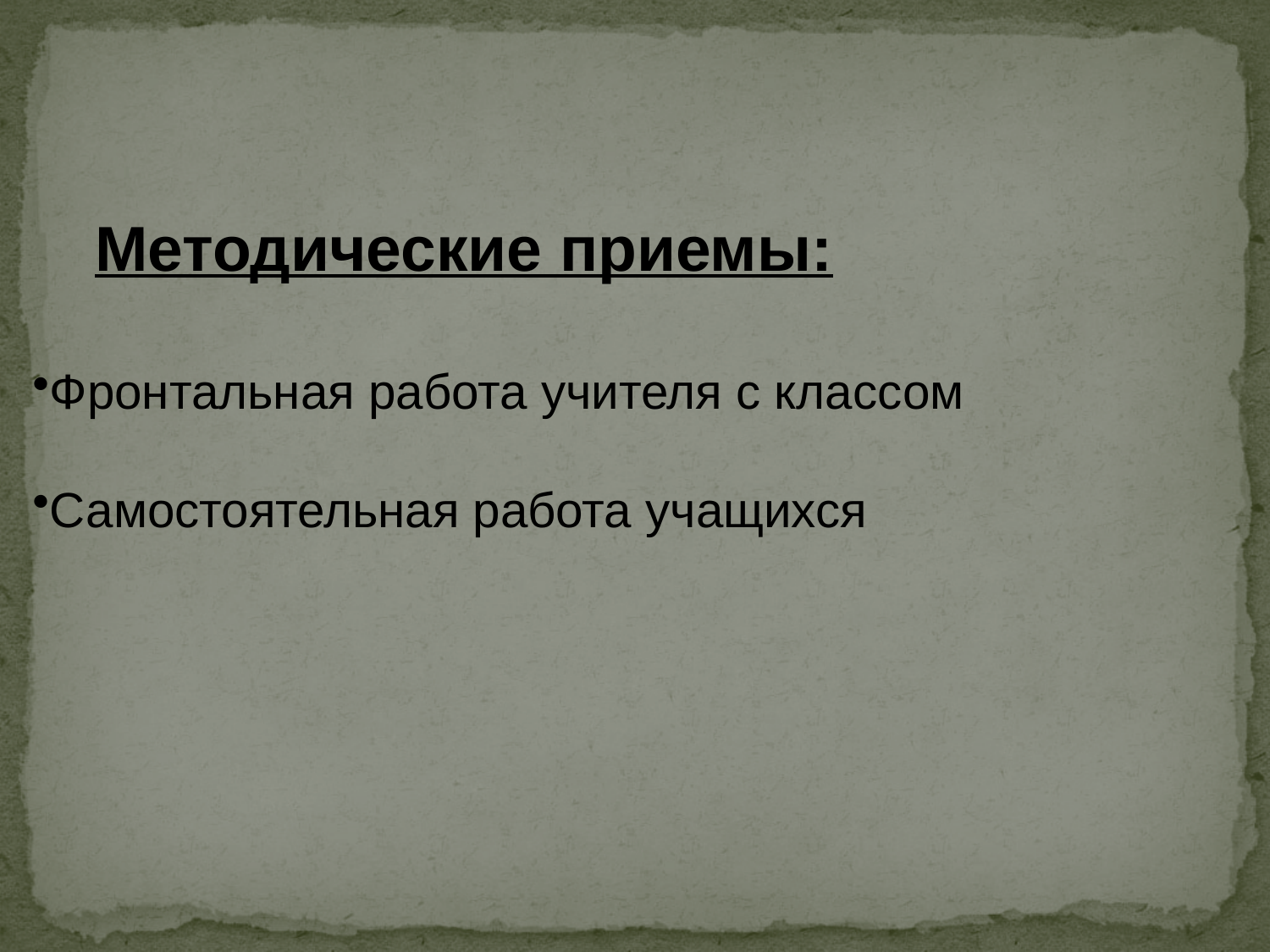

Методические приемы:

Фронтальная работа учителя с классом

Самостоятельная работа учащихся